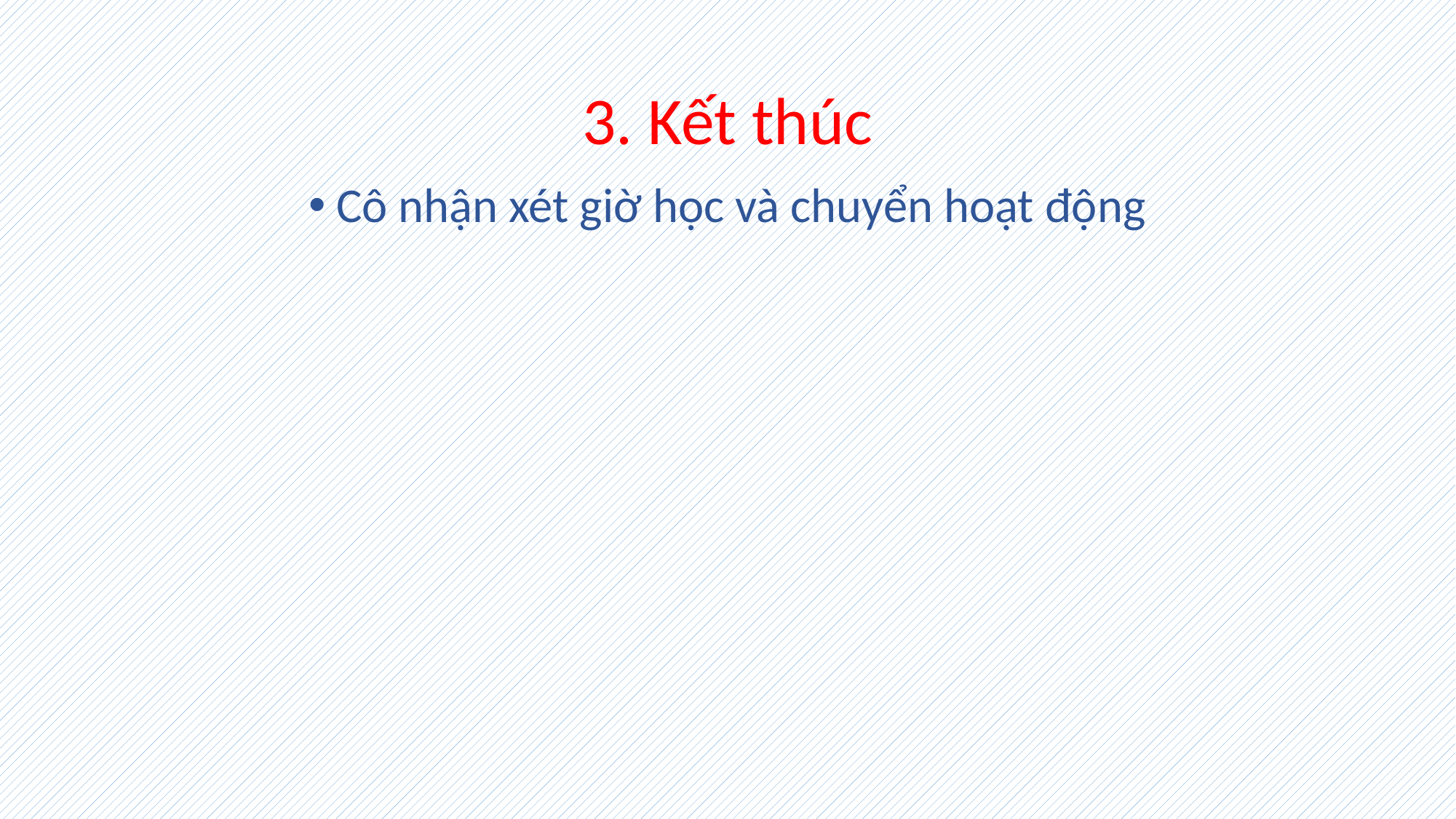

# 3. Kết thúc
Cô nhận xét giờ học và chuyển hoạt động